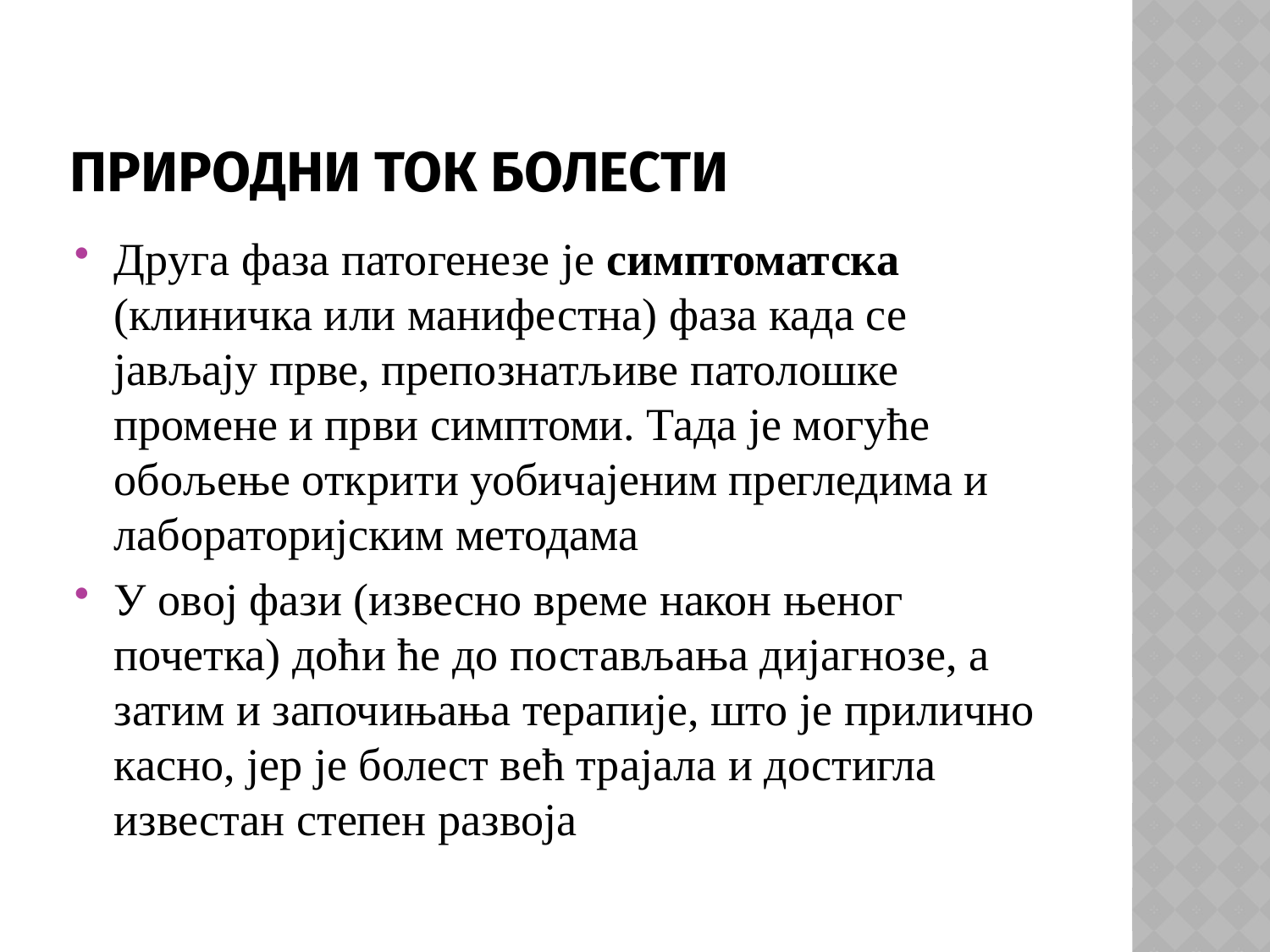

# ПРИРОДНИ ТОК БОЛЕСТИ
Друга фаза патогенезе је симптоматска (клиничка или манифестна) фаза када се јављају прве, препознатљиве патолошке промене и први симптоми. Тада је могуће обољење открити уобичајеним прегледима и лабораторијским методама
У овој фази (извесно време након њеног почетка) доћи ће до постављања дијагнозе, а затим и започињања терапије, што је прилично касно, јер је болест већ трајала и достигла известан степен развоја